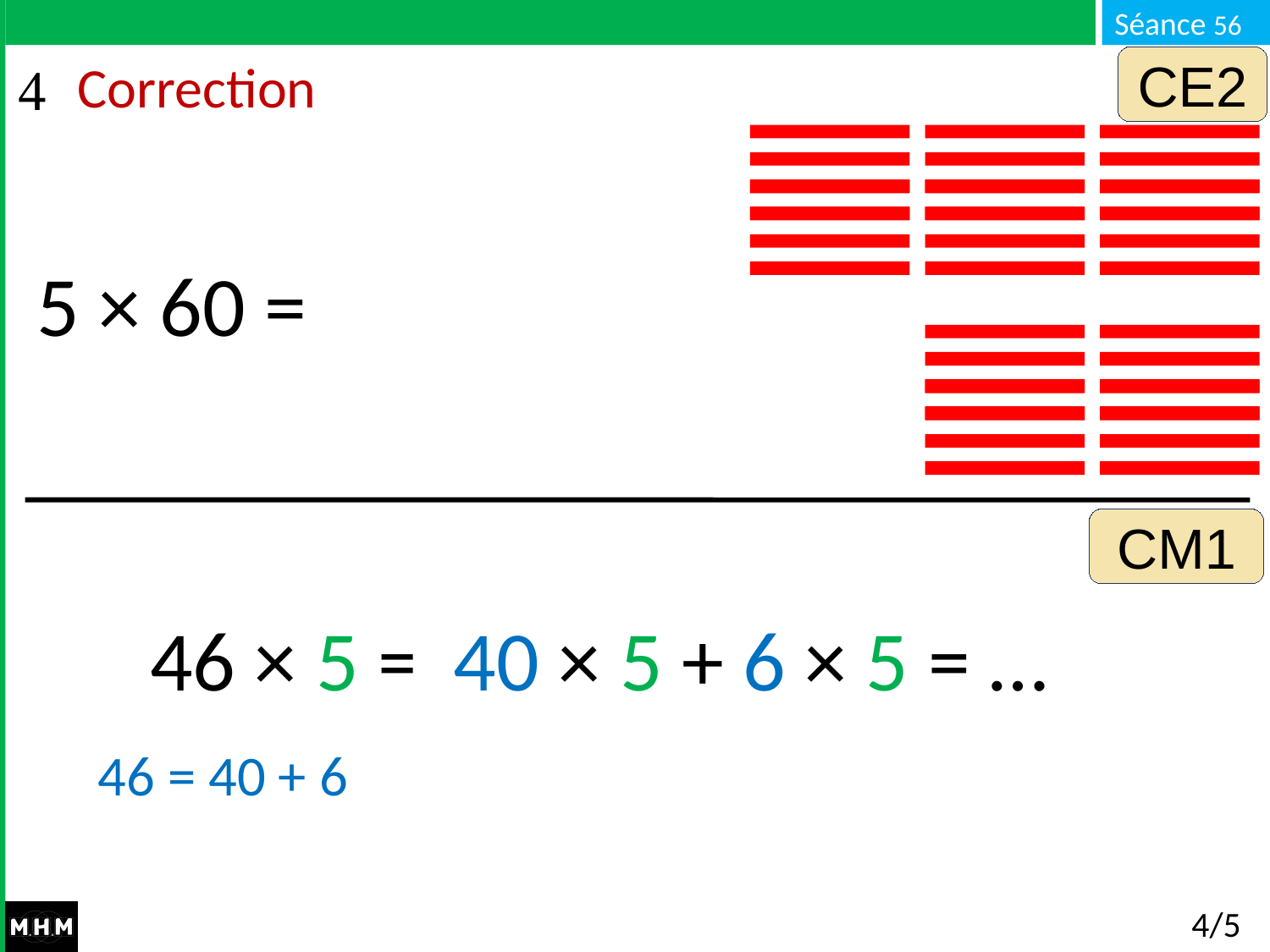

CE2
Correction

5 × 60 =

CM1
46 × 5 = …
40 × 5 + 6 × 5 = …
46 = 40 + 6
# 4/5